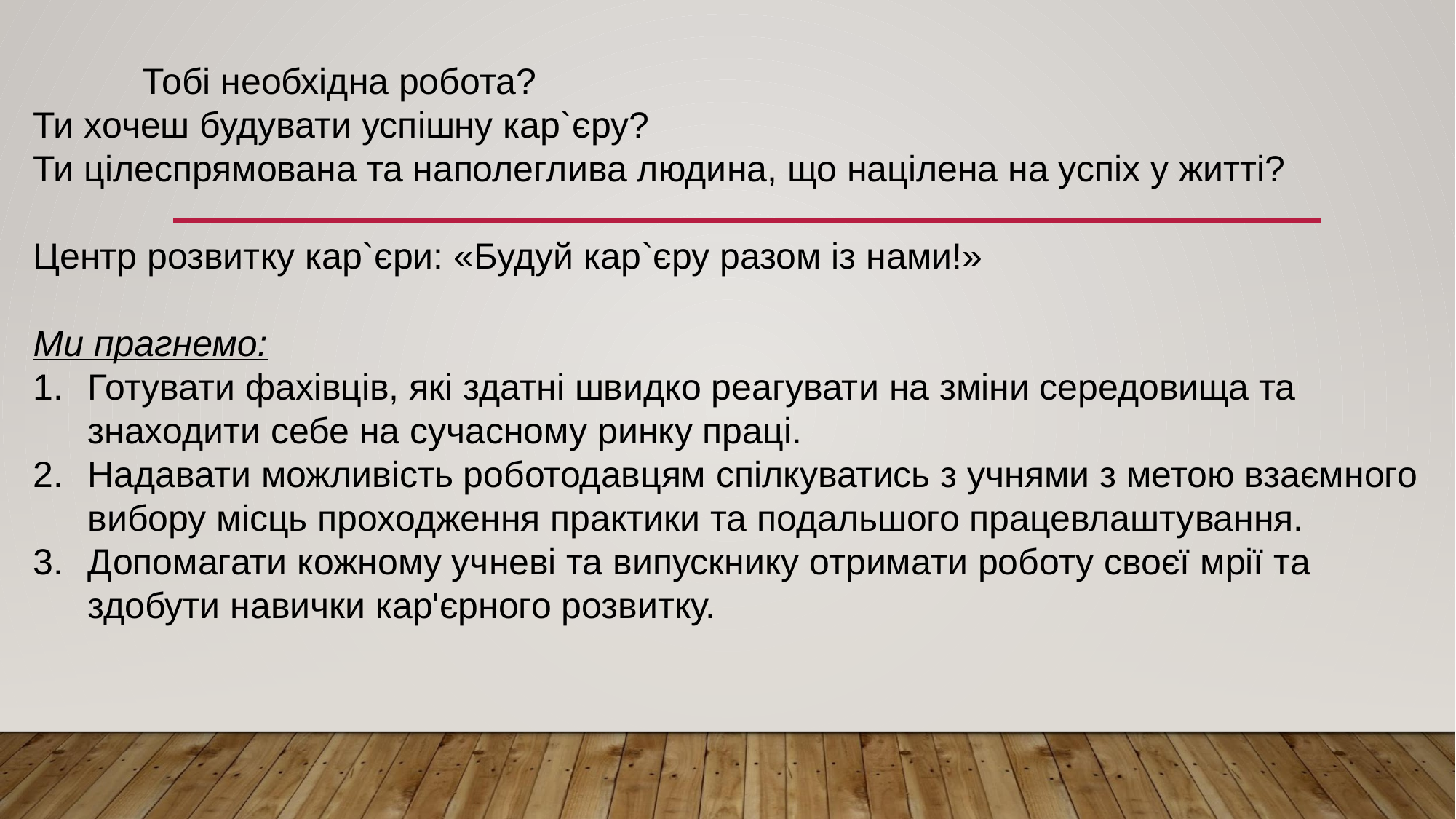

Тобі необхідна робота?
Ти хочеш будувати успішну кар`єру?
Ти цілеспрямована та наполеглива людина, що націлена на успіх у житті?

Центр розвитку кар`єри: «Будуй кар`єру разом із нами!»

Ми прагнемо:
Готувати фахівців, які здатні швидко реагувати на зміни середовища та знаходити себе на сучасному ринку праці.
Надавати можливість роботодавцям спілкуватись з учнями з метою взаємного вибору місць проходження практики та подальшого працевлаштування.
Допомагати кожному учневі та випускнику отримати роботу своєї мрії та здобути навички кар'єрного розвитку.